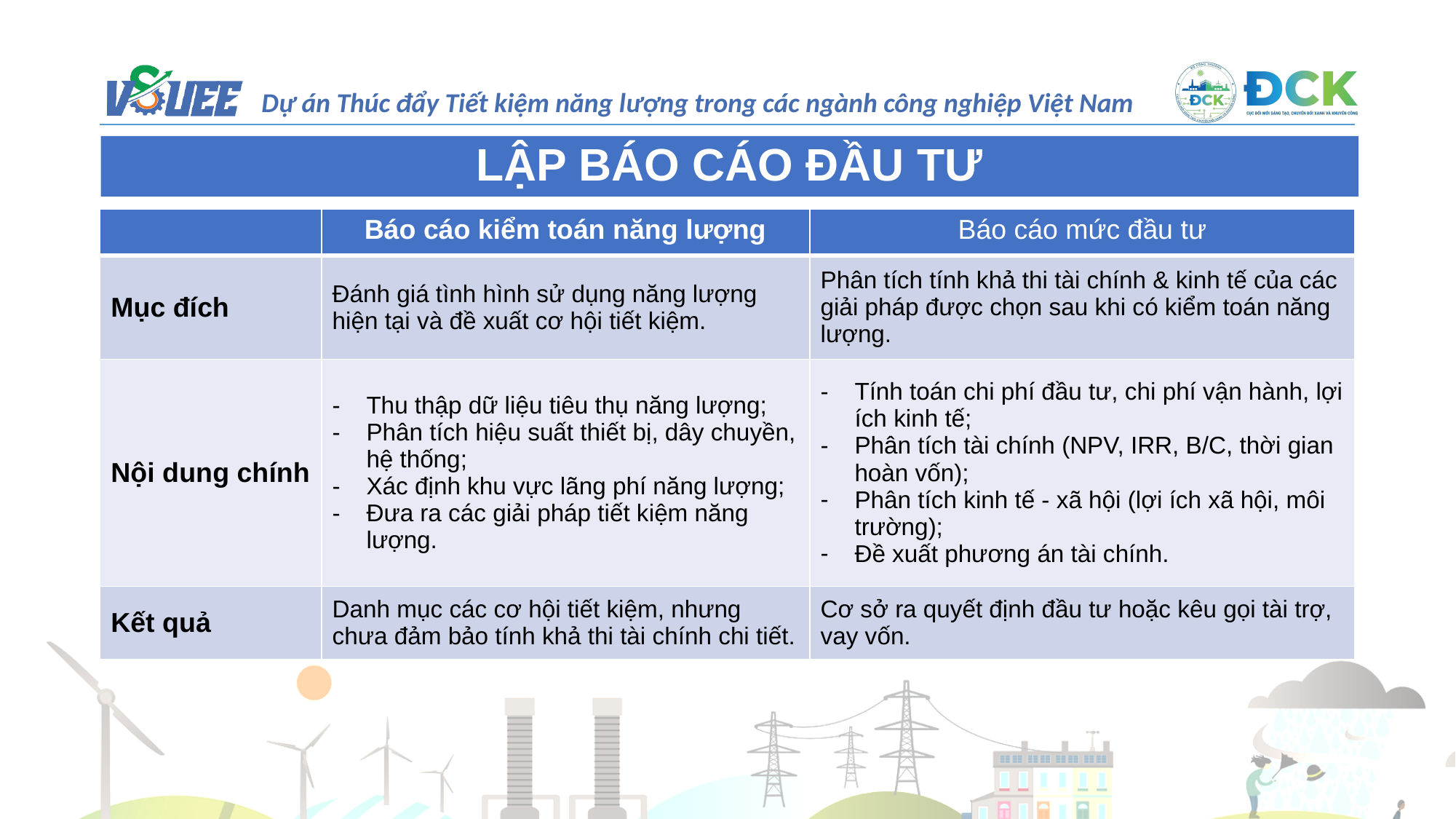

LẬP BÁO CÁO ĐẦU TƯ
|  | Báo cáo kiểm toán năng lượng | Báo cáo mức đầu tư |
| --- | --- | --- |
| Mục đích | Đánh giá tình hình sử dụng năng lượng hiện tại và đề xuất cơ hội tiết kiệm. | Phân tích tính khả thi tài chính & kinh tế của các giải pháp được chọn sau khi có kiểm toán năng lượng. |
| Nội dung chính | Thu thập dữ liệu tiêu thụ năng lượng; Phân tích hiệu suất thiết bị, dây chuyền, hệ thống; Xác định khu vực lãng phí năng lượng; Đưa ra các giải pháp tiết kiệm năng lượng. | Tính toán chi phí đầu tư, chi phí vận hành, lợi ích kinh tế; Phân tích tài chính (NPV, IRR, B/C, thời gian hoàn vốn); Phân tích kinh tế - xã hội (lợi ích xã hội, môi trường); Đề xuất phương án tài chính. |
| Kết quả | Danh mục các cơ hội tiết kiệm, nhưng chưa đảm bảo tính khả thi tài chính chi tiết. | Cơ sở ra quyết định đầu tư hoặc kêu gọi tài trợ, vay vốn. |